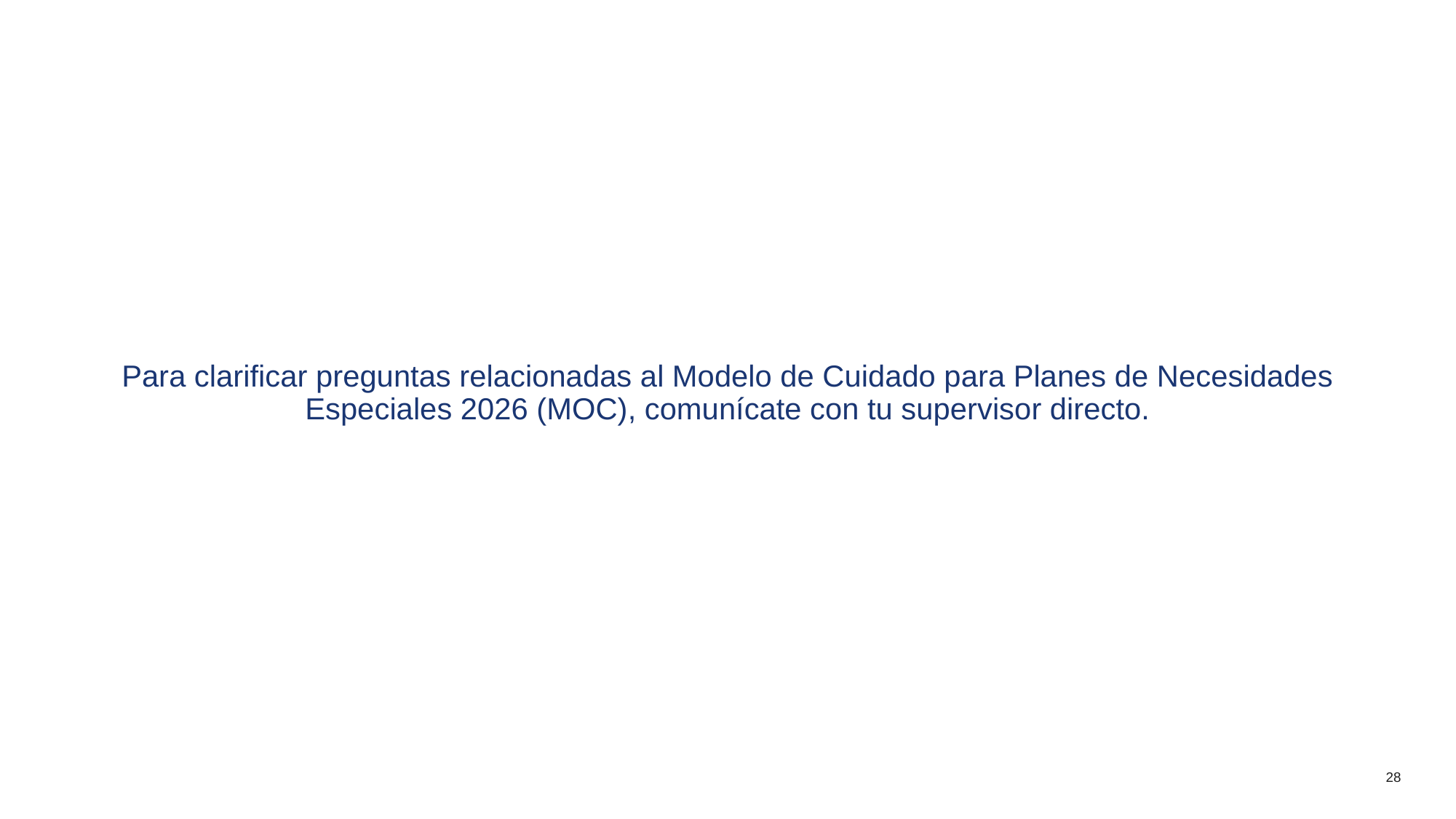

# Para clarificar preguntas relacionadas al Modelo de Cuidado para Planes de Necesidades Especiales 2026 (MOC), comunícate con tu supervisor directo.